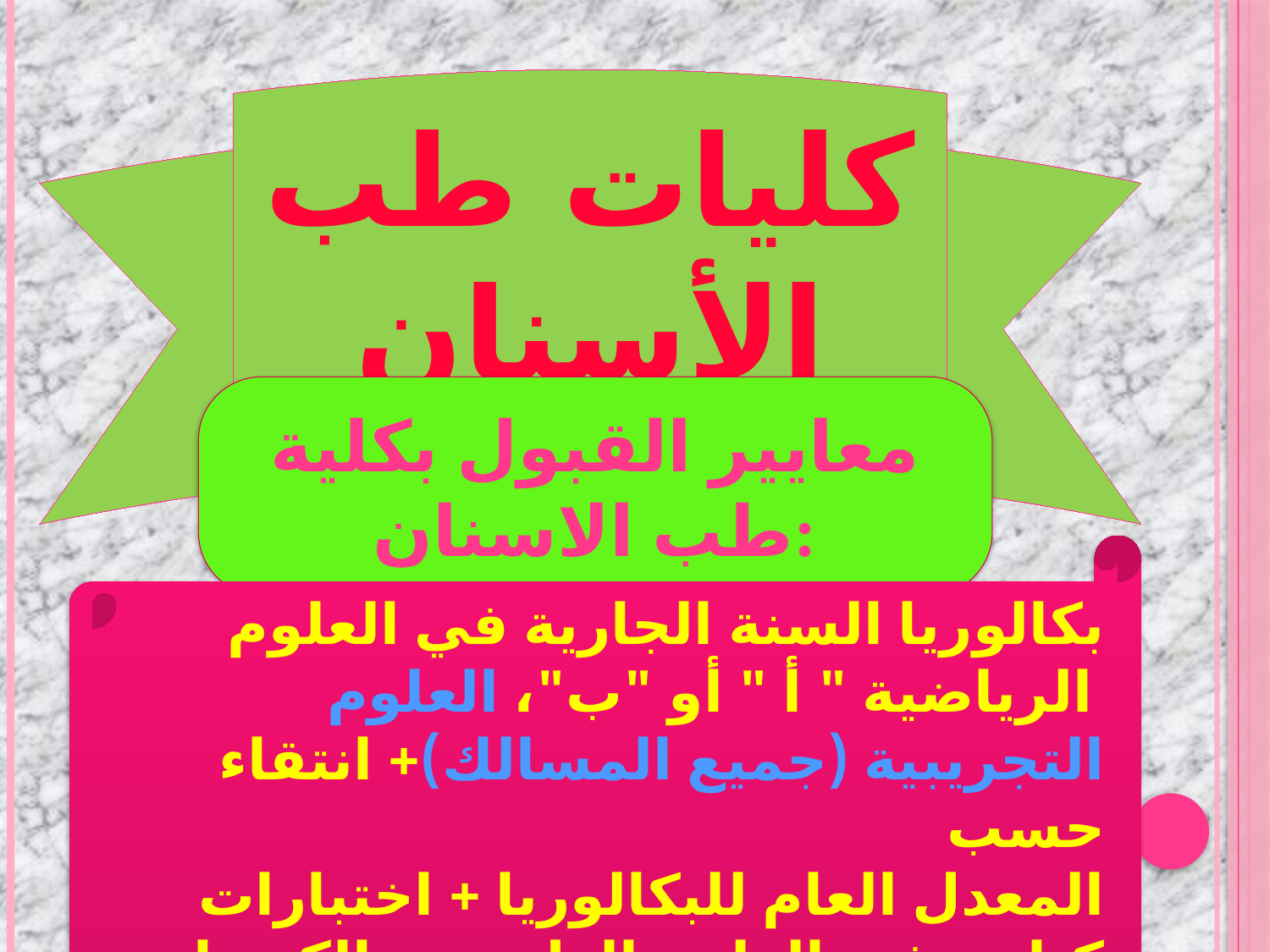

كليات طب الأسنان
معاییر القبول بكلیة طب الاسنان:
بكالوریا السنة الجاریة في العلوم الریاضیة " أ " أو "ب"، العلوم التجریبیة (جمیع المسالك)+ انتقاء حسب
المعدل العام للبكالوریا + اختبارات كتابیة في العلوم الطبیعیة ،الكیمیاء، الفیزیاء والریاضیات .